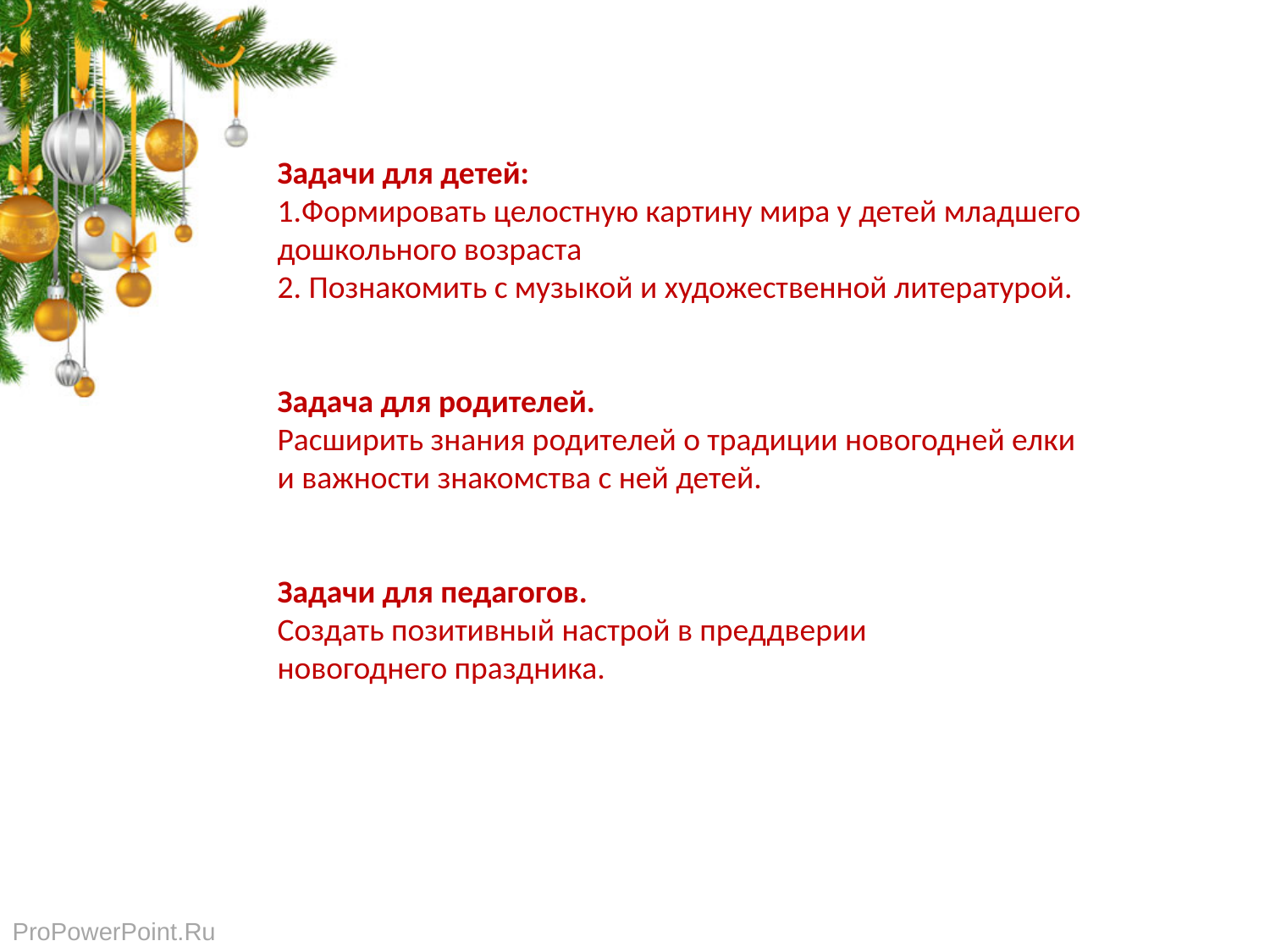

Задачи для детей:
1.Формировать целостную картину мира у детей младшего 
дошкольного возраста
2. Познакомить с музыкой и художественной литературой.

Задача для родителей.
Расширить знания родителей о традиции новогодней елки 
и важности знакомства с ней детей.

Задачи для педагогов.
Создать позитивный настрой в преддверии 
новогоднего праздника.